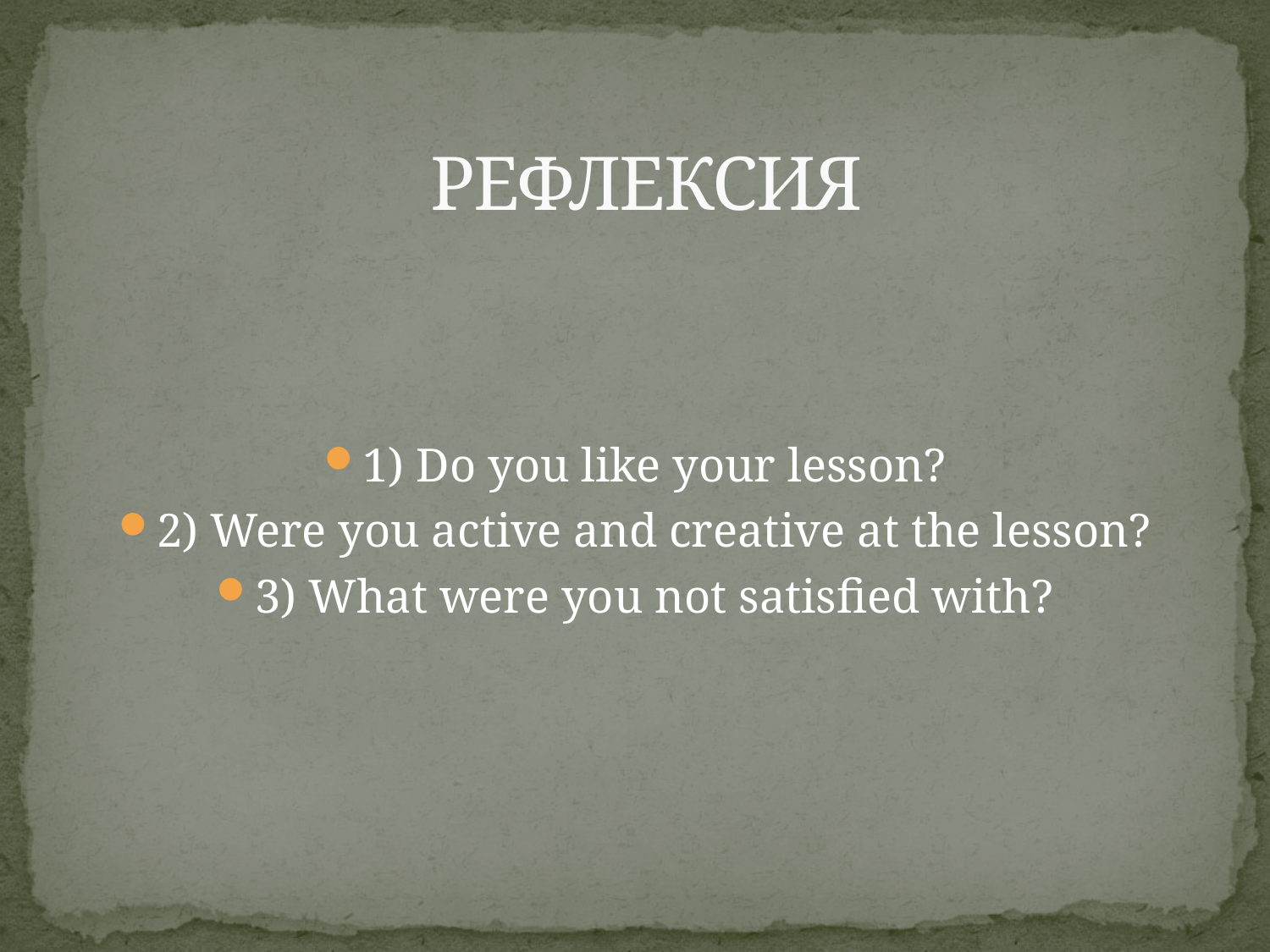

# РЕФЛЕКСИЯ
1) Do you like your lesson?
2) Were you active and creative at the lesson?
3) What were you not satisfied with?